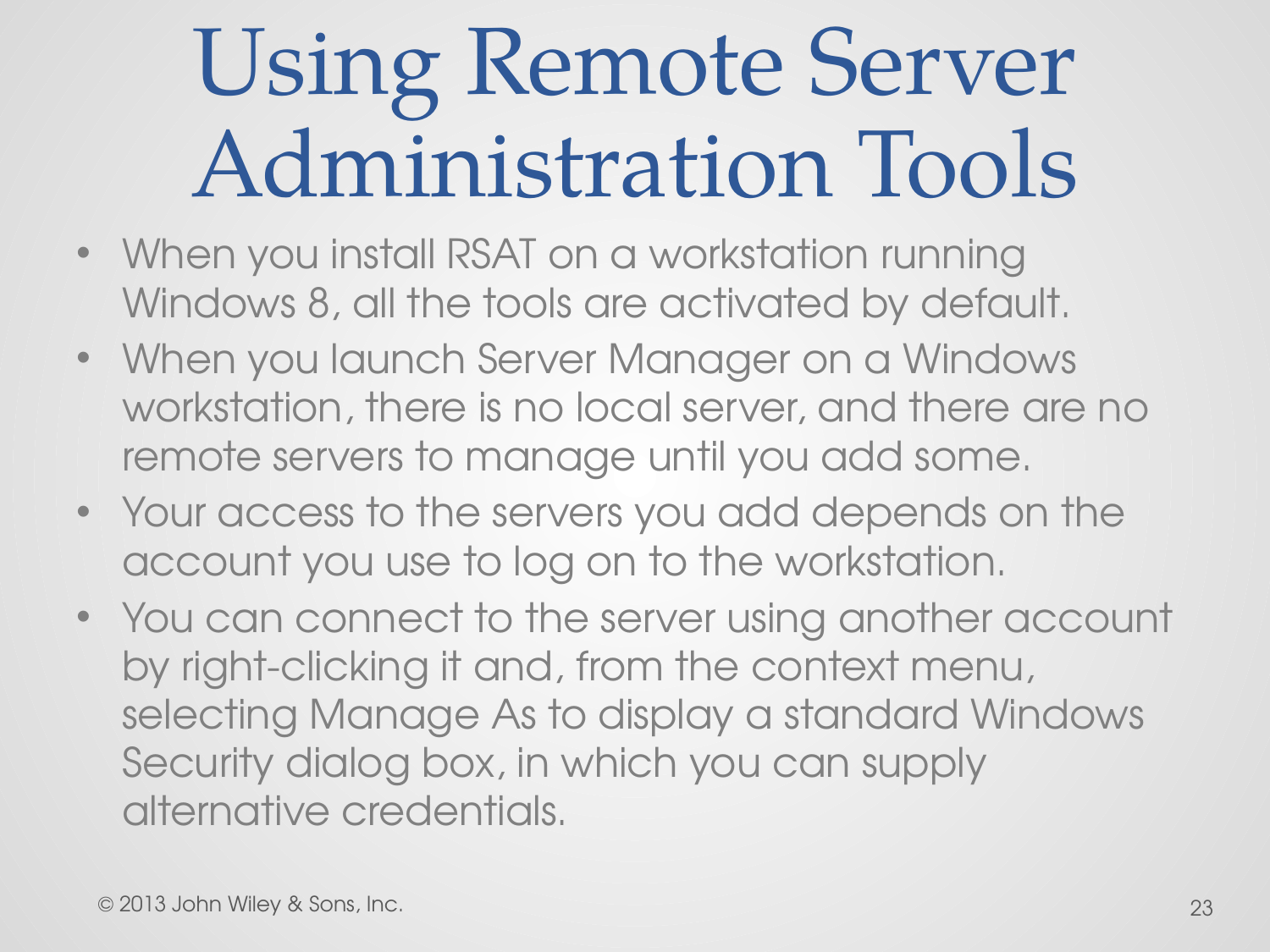

# Using Remote Server Administration Tools
When you install RSAT on a workstation running Windows 8, all the tools are activated by default.
When you launch Server Manager on a Windows workstation, there is no local server, and there are no remote servers to manage until you add some.
Your access to the servers you add depends on the account you use to log on to the workstation.
You can connect to the server using another account by right-clicking it and, from the context menu, selecting Manage As to display a standard Windows Security dialog box, in which you can supply alternative credentials.
© 2013 John Wiley & Sons, Inc.
23